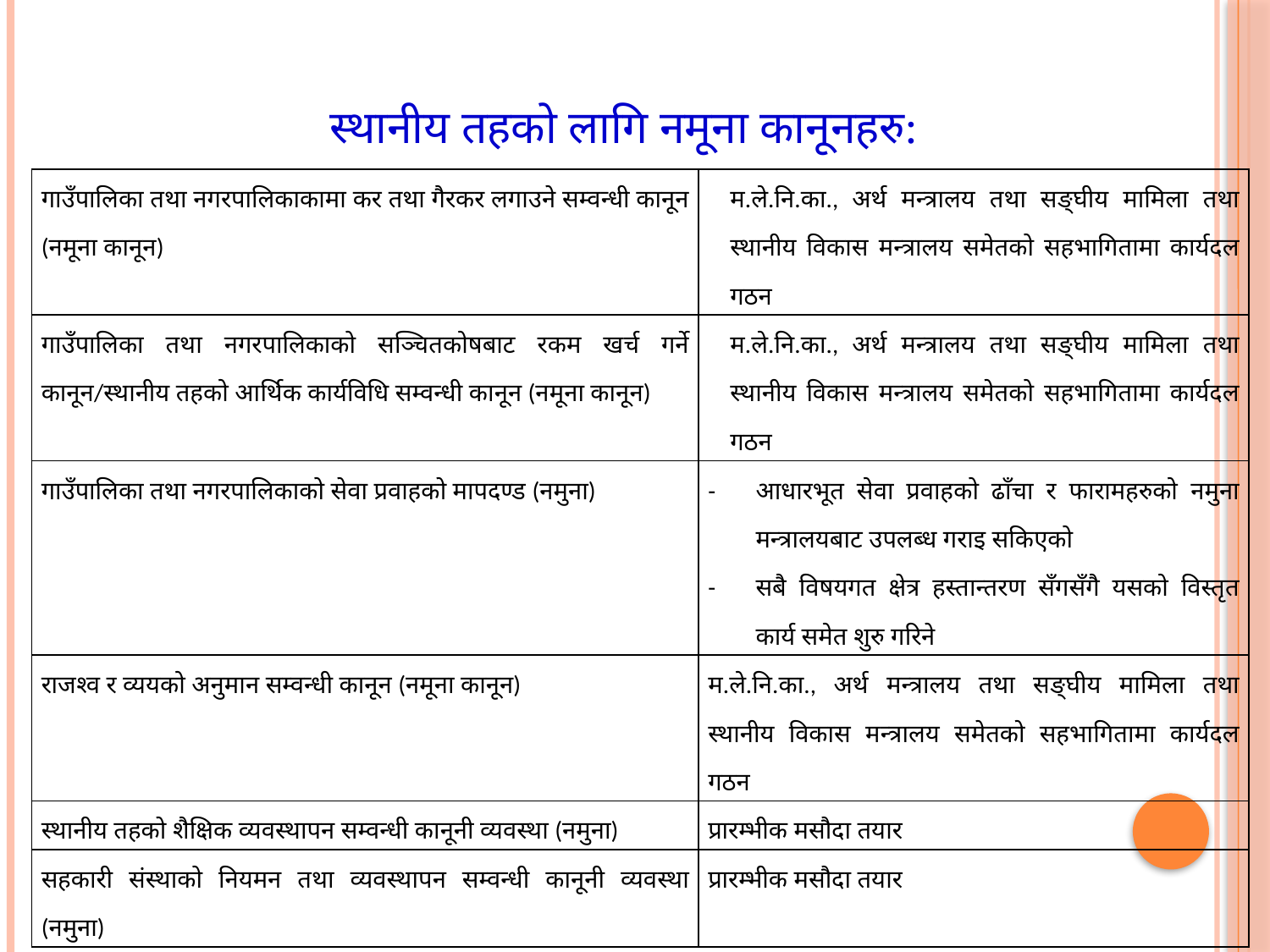

# स्थानीय तहको लागि नमूना कानूनहरु:
| गाउँपालिका तथा नगरपालिकाकामा कर तथा गैरकर लगाउने सम्वन्धी कानून (नमूना कानून) | म.ले.नि.का., अर्थ मन्त्रालय तथा सङ्घीय मामिला तथा स्थानीय विकास मन्त्रालय समेतको सहभागितामा कार्यदल गठन |
| --- | --- |
| गाउँपालिका तथा नगरपालिकाको सञ्चितकोषबाट रकम खर्च गर्ने कानून/स्थानीय तहको आर्थिक कार्यविधि सम्वन्धी कानून (नमूना कानून) | म.ले.नि.का., अर्थ मन्त्रालय तथा सङ्घीय मामिला तथा स्थानीय विकास मन्त्रालय समेतको सहभागितामा कार्यदल गठन |
| गाउँपालिका तथा नगरपालिकाको सेवा प्रवाहको मापदण्ड (नमुना) | आधारभूत सेवा प्रवाहको ढाँचा र फारामहरुको नमुना मन्त्रालयबाट उपलब्ध गराइ सकिएको सबै विषयगत क्षेत्र हस्तान्तरण सँगसँगै यसको विस्तृत कार्य समेत शुरु गरिने |
| राजश्व र व्ययको अनुमान सम्वन्धी कानून (नमूना कानून) | म.ले.नि.का., अर्थ मन्त्रालय तथा सङ्घीय मामिला तथा स्थानीय विकास मन्त्रालय समेतको सहभागितामा कार्यदल गठन |
| स्थानीय तहको शैक्षिक व्यवस्थापन सम्वन्धी कानूनी व्यवस्था (नमुना) | प्रारम्भीक मसौदा तयार |
| सहकारी संस्थाको नियमन तथा व्यवस्थापन सम्वन्धी कानूनी व्यवस्था (नमुना) | प्रारम्भीक मसौदा तयार |